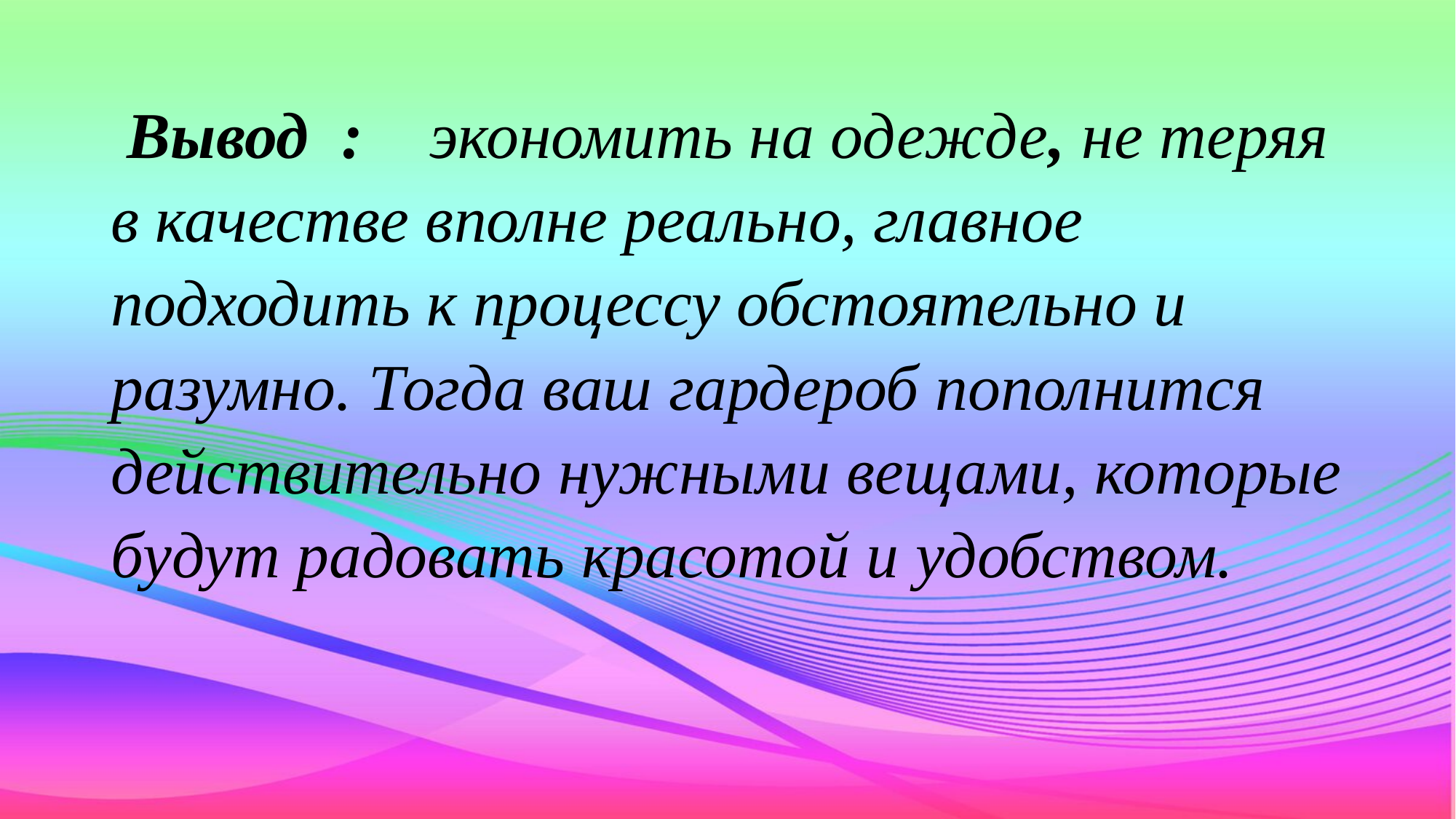

# Вывод  :    экономить на одежде, не теряя в качестве вполне реально, главное подходить к процессу обстоятельно и разумно. Тогда ваш гардероб пополнится действительно нужными вещами, которые будут радовать красотой и удобством.